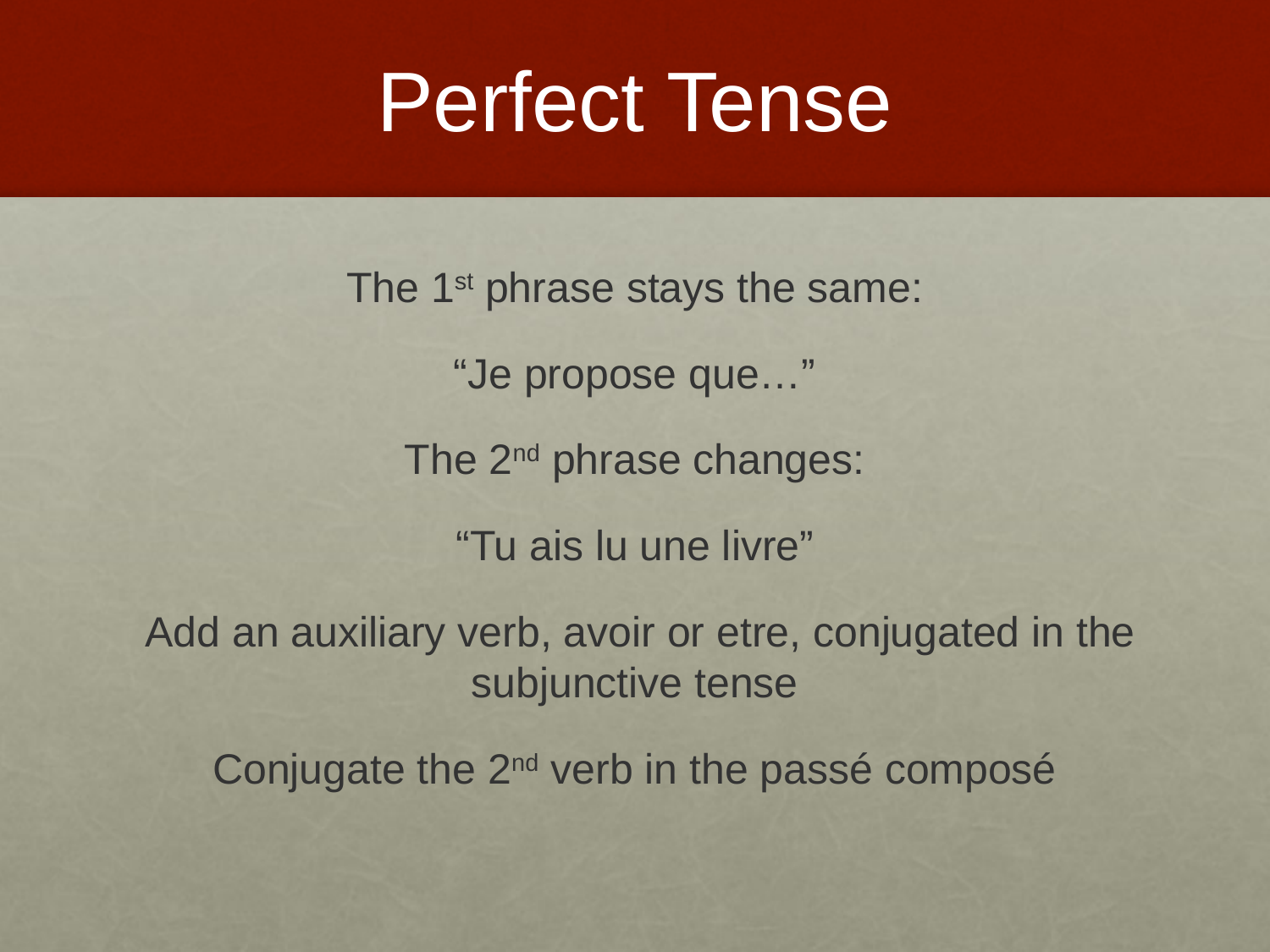

# Perfect Tense
The 1st phrase stays the same:
“Je propose que…”
The 2nd phrase changes:
“Tu ais lu une livre”
 Add an auxiliary verb, avoir or etre, conjugated in the subjunctive tense
Conjugate the 2nd verb in the passé composé